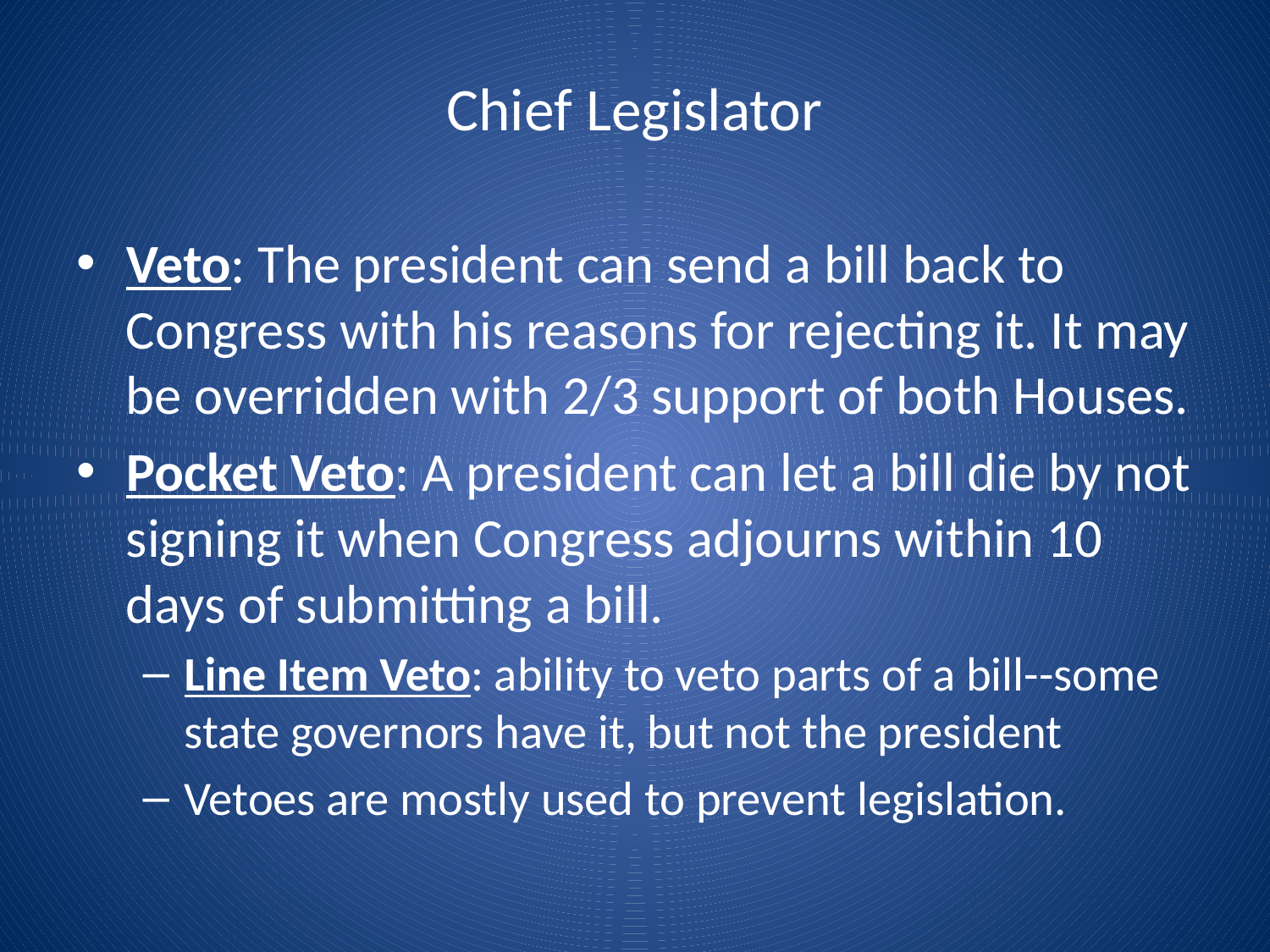

# Chief Legislator
Veto: The president can send a bill back to Congress with his reasons for rejecting it. It may be overridden with 2/3 support of both Houses.
Pocket Veto: A president can let a bill die by not signing it when Congress adjourns within 10 days of submitting a bill.
Line Item Veto: ability to veto parts of a bill--some state governors have it, but not the president
Vetoes are mostly used to prevent legislation.